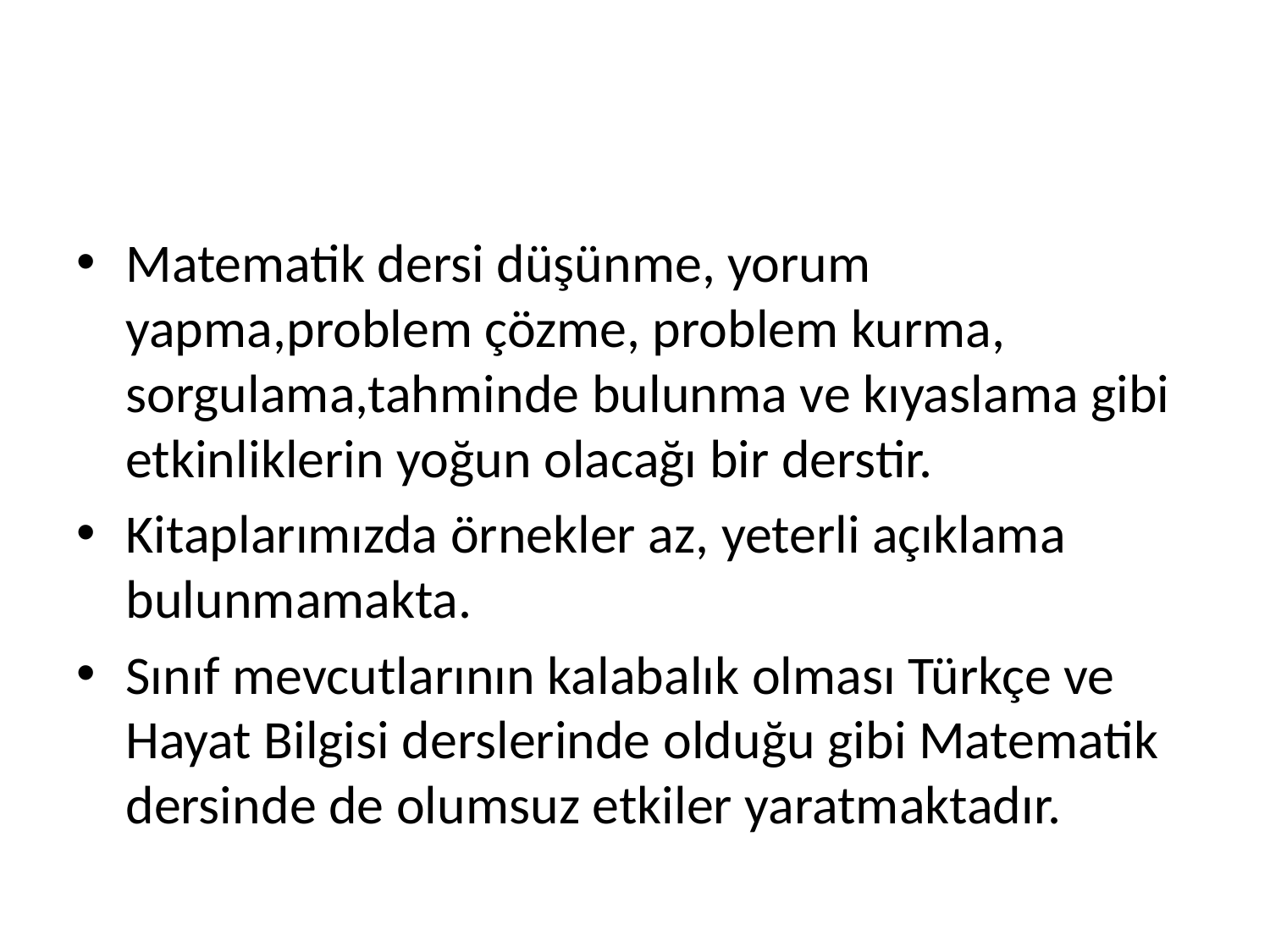

#
Matematik dersi düşünme, yorum yapma,problem çözme, problem kurma, sorgulama,tahminde bulunma ve kıyaslama gibi etkinliklerin yoğun olacağı bir derstir.
Kitaplarımızda örnekler az, yeterli açıklama bulunmamakta.
Sınıf mevcutlarının kalabalık olması Türkçe ve Hayat Bilgisi derslerinde olduğu gibi Matematik dersinde de olumsuz etkiler yaratmaktadır.